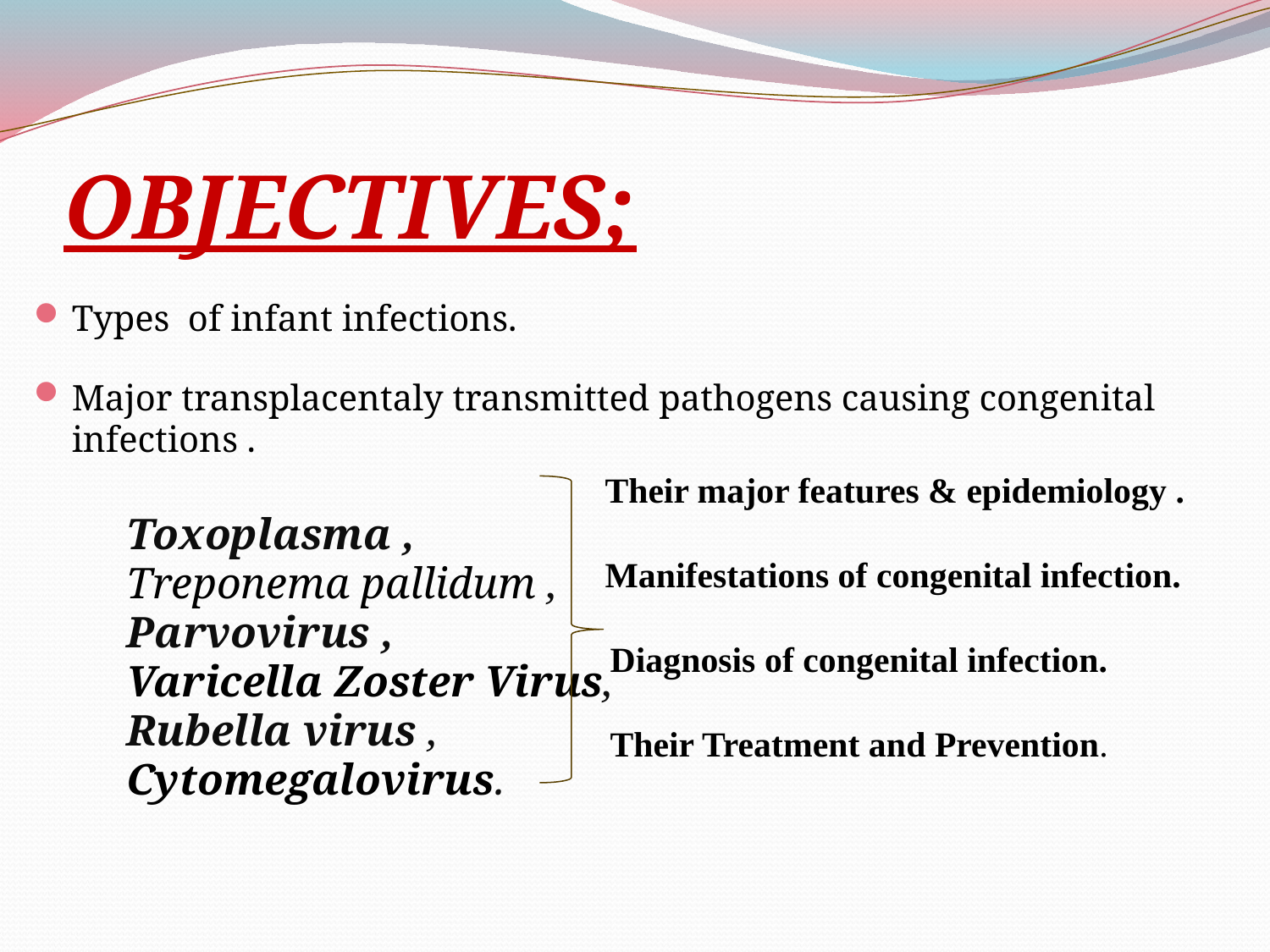

# OBJECTIVES;
Types  of infant infections.

Major transplacentaly transmitted pathogens causing congenital infections .

Toxoplasma ,
Treponema pallidum ,
Parvovirus ,
Varicella Zoster Virus,
Rubella virus ,
Cytomegalovirus.

Their major features & epidemiology .

Manifestations of congenital infection.

Diagnosis of congenital infection.

Their Treatment and Prevention.